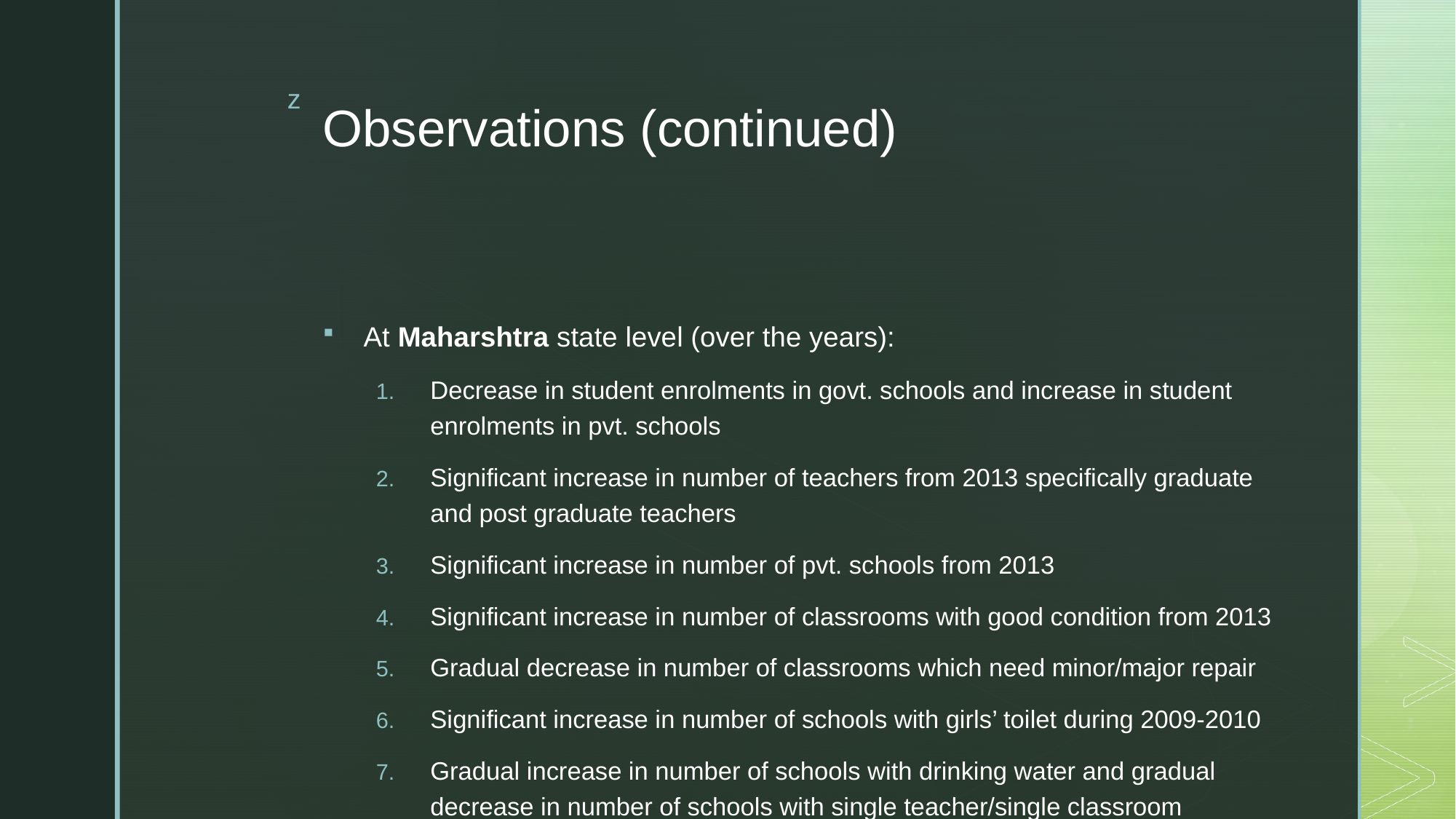

# Observations (continued)
At Maharshtra state level (over the years):
Decrease in student enrolments in govt. schools and increase in student enrolments in pvt. schools
Significant increase in number of teachers from 2013 specifically graduate and post graduate teachers
Significant increase in number of pvt. schools from 2013
Significant increase in number of classrooms with good condition from 2013
Gradual decrease in number of classrooms which need minor/major repair
Significant increase in number of schools with girls’ toilet during 2009-2010
Gradual increase in number of schools with drinking water and gradual decrease in number of schools with single teacher/single classroom